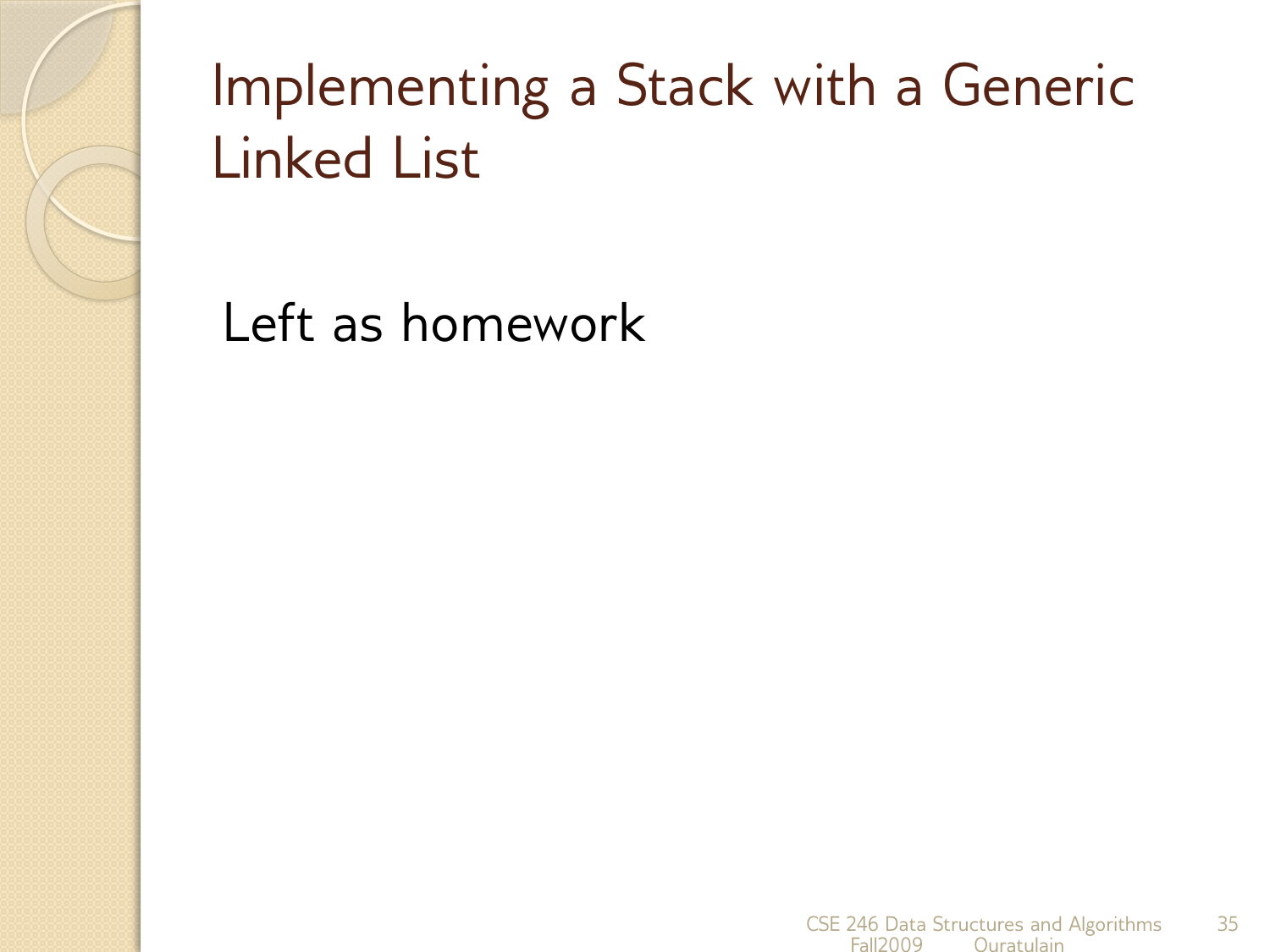

# Implementing a Stack with a Generic Linked List

Left as homework
CSE 246 Data Structures and Algorithms          Fall2009        Quratulain
35